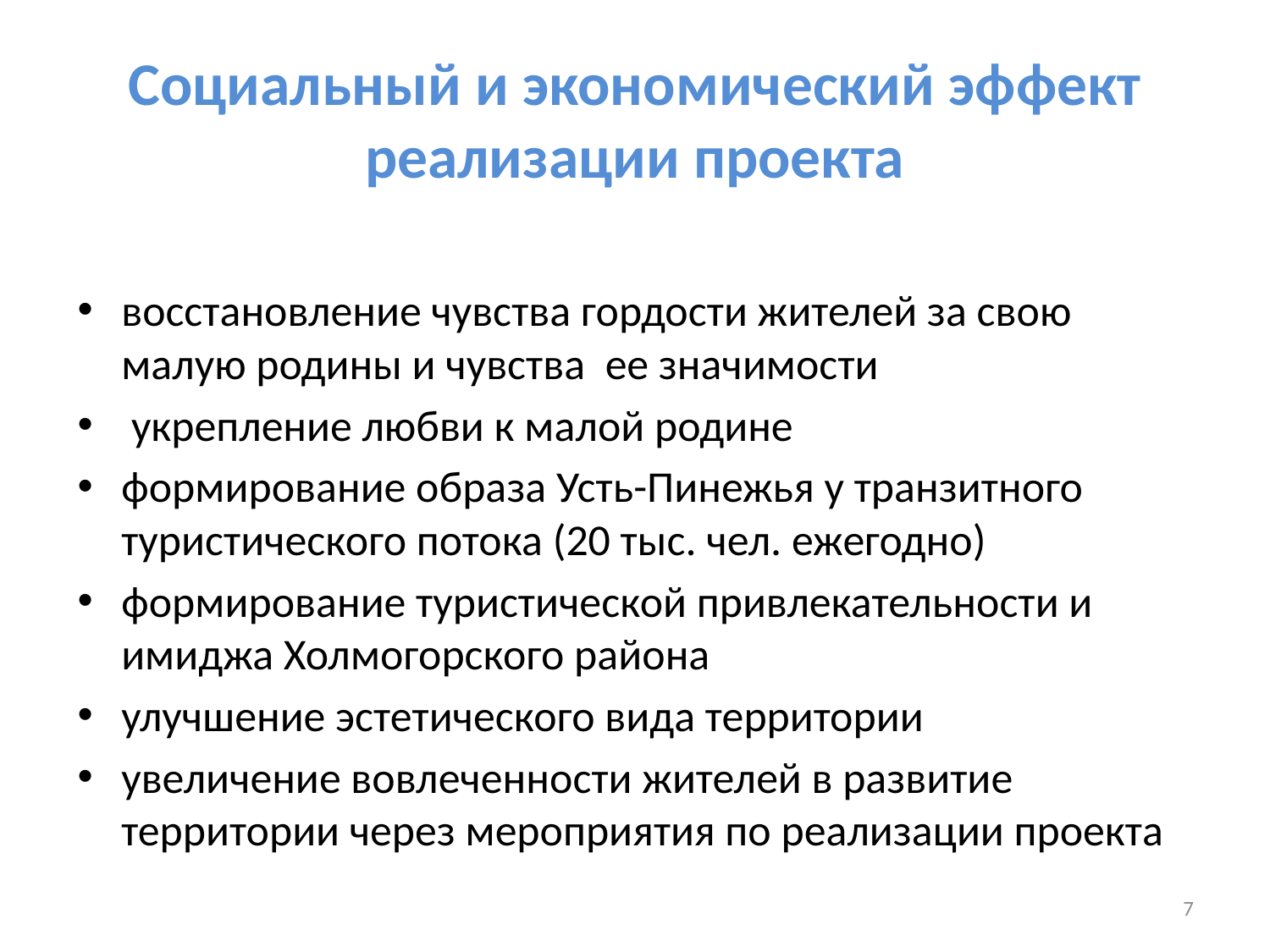

# Социальный и экономический эффект реализации проекта
восстановление чувства гордости жителей за свою малую родины и чувства  ее значимости
 укрепление любви к малой родине
формирование образа Усть-Пинежья у транзитного туристического потока (20 тыс. чел. ежегодно)
формирование туристической привлекательности и имиджа Холмогорского района
улучшение эстетического вида территории
увеличение вовлеченности жителей в развитие территории через мероприятия по реализации проекта
7